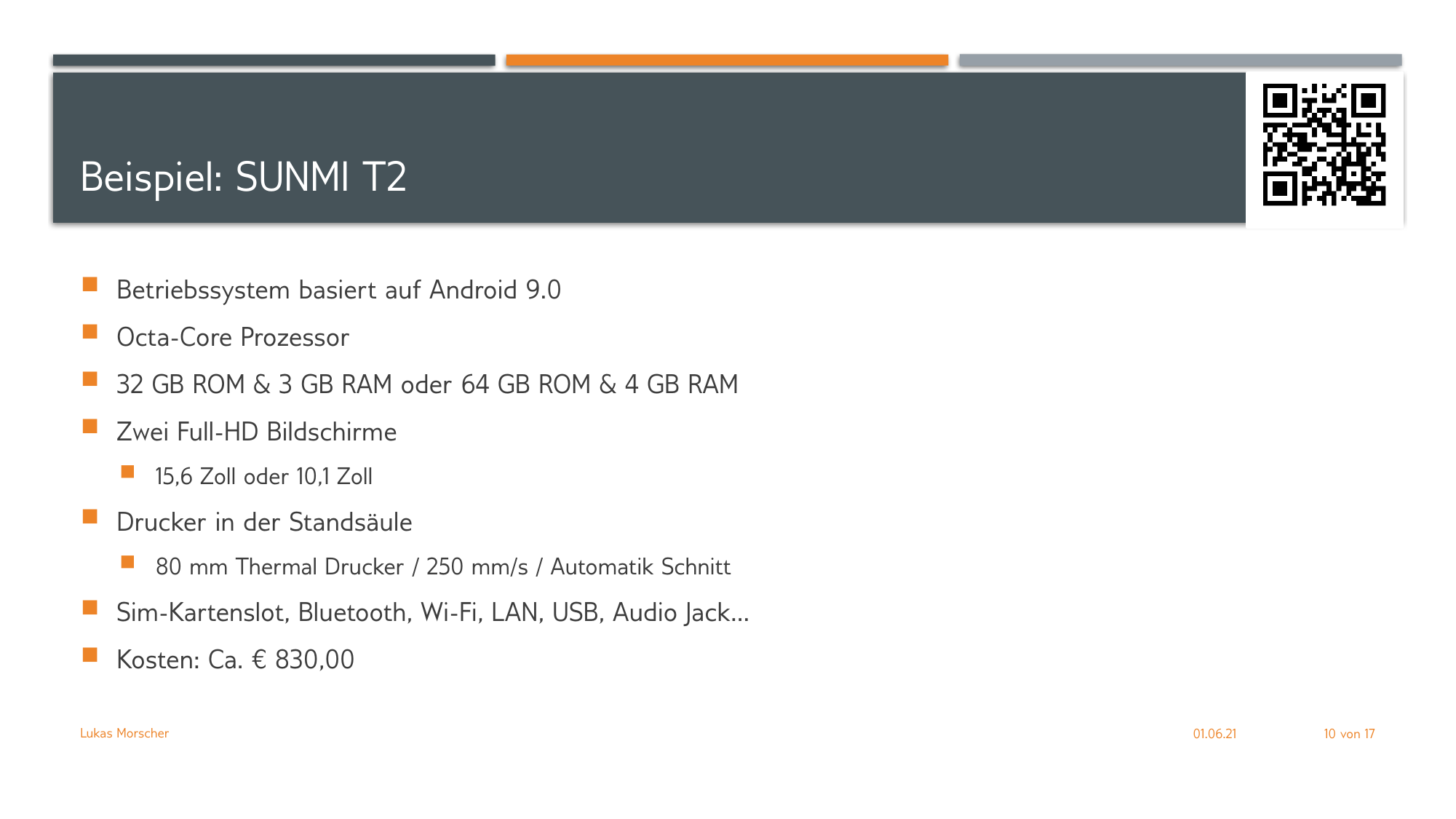

# Beispiel: SUNMI T2
Betriebssystem basiert auf Android 9.0
Octa-Core Prozessor
32 GB ROM & 3 GB RAM oder 64 GB ROM & 4 GB RAM
Zwei Full-HD Bildschirme
15,6 Zoll oder 10,1 Zoll
Drucker in der Standsäule
80 mm Thermal Drucker / 250 mm/s / Automatik Schnitt
Sim-Kartenslot, Bluetooth, Wi-Fi, LAN, USB, Audio Jack…
Kosten: Ca. € 830,00

Lukas Morscher
01.06.21
10 von 17